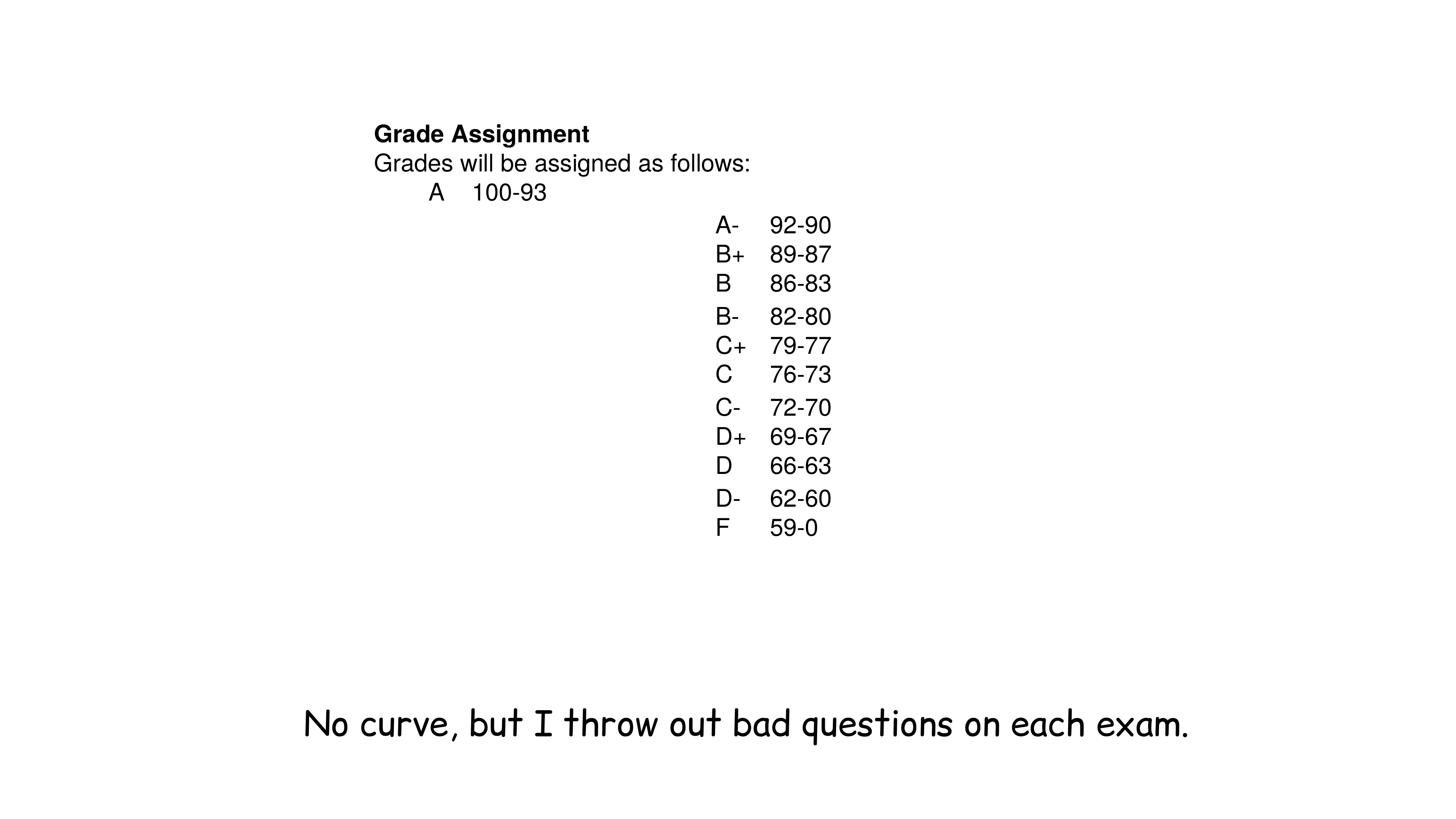

Grade Assignment
Grades will be assigned as follows:
	A    100-93
A-	92-90
B+	89-87
B	86-83
B-	82-80
C+	79-77
C	76-73
C-	72-70
D+	69-67
D	66-63
D-	62-60
F	59-0
No curve, but I throw out bad questions on each exam.